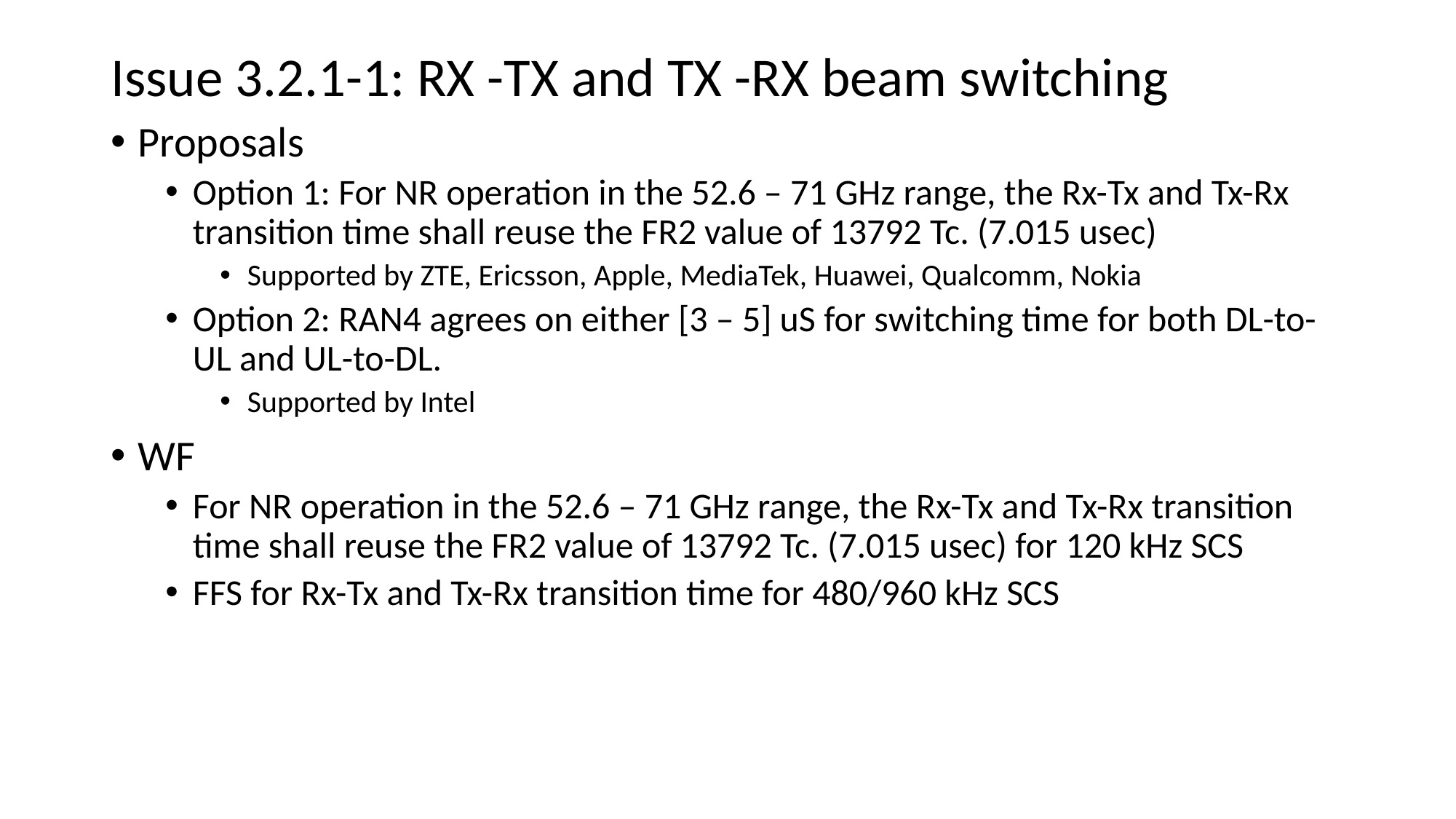

# Issue 3.2.1-1: RX -TX and TX -RX beam switching
Proposals
Option 1: For NR operation in the 52.6 – 71 GHz range, the Rx-Tx and Tx-Rx transition time shall reuse the FR2 value of 13792 Tc. (7.015 usec)
Supported by ZTE, Ericsson, Apple, MediaTek, Huawei, Qualcomm, Nokia
Option 2: RAN4 agrees on either [3 – 5] uS for switching time for both DL-to-UL and UL-to-DL.
Supported by Intel
WF
For NR operation in the 52.6 – 71 GHz range, the Rx-Tx and Tx-Rx transition time shall reuse the FR2 value of 13792 Tc. (7.015 usec) for 120 kHz SCS
FFS for Rx-Tx and Tx-Rx transition time for 480/960 kHz SCS